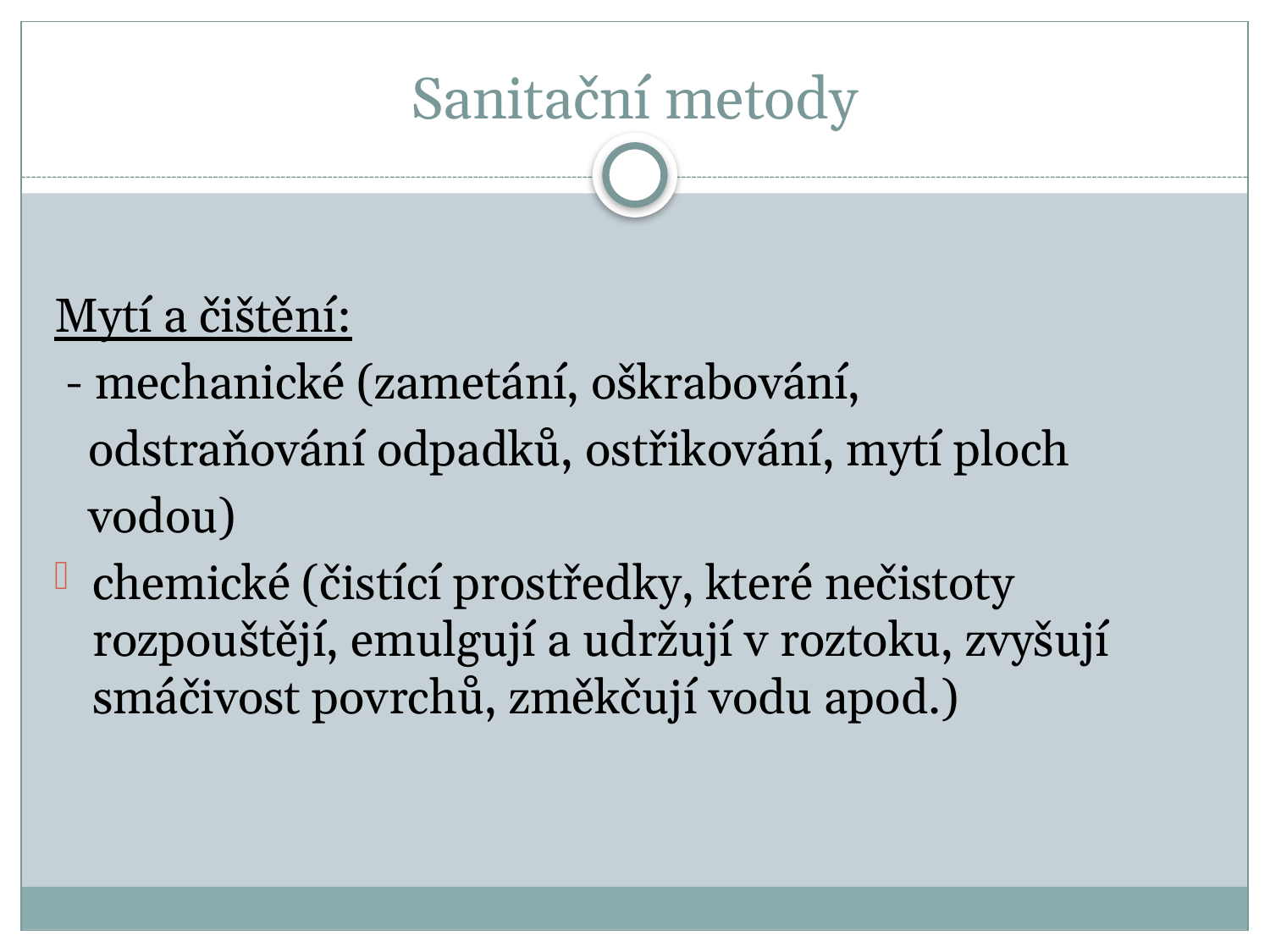

# Sanitační metody

Mytí a čištění:
 - mechanické (zametání, oškrabování,
   odstraňování odpadků, ostřikování, mytí ploch
   vodou)
chemické (čistící prostředky, které nečistoty rozpouštějí, emulgují a udržují v roztoku, zvyšují smáčivost povrchů, změkčují vodu apod.)